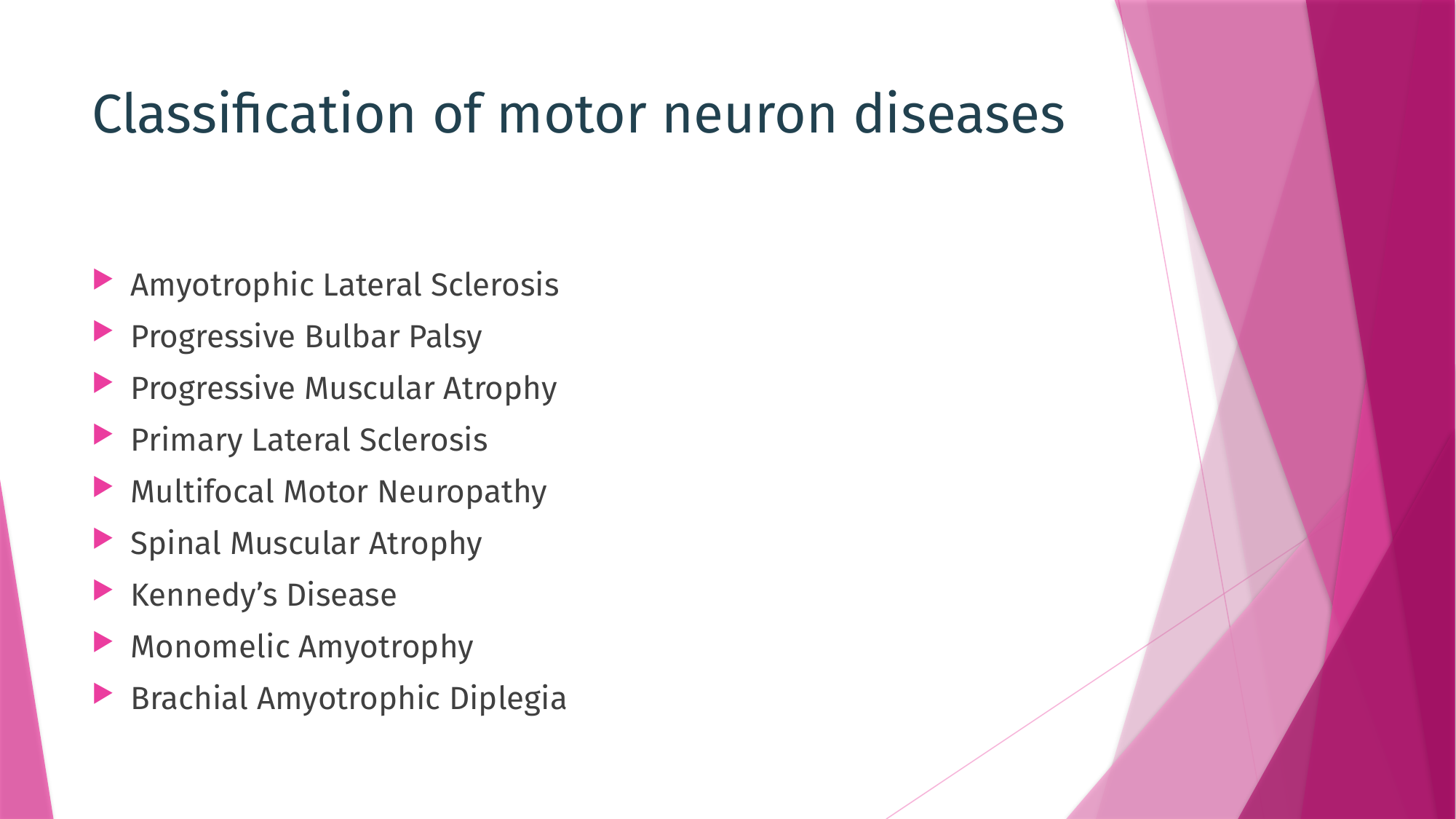

# Classification of motor neuron diseases
Amyotrophic Lateral Sclerosis
Progressive Bulbar Palsy
Progressive Muscular Atrophy
Primary Lateral Sclerosis
Multifocal Motor Neuropathy
Spinal Muscular Atrophy
Kennedy’s Disease
Monomelic Amyotrophy
Brachial Amyotrophic Diplegia